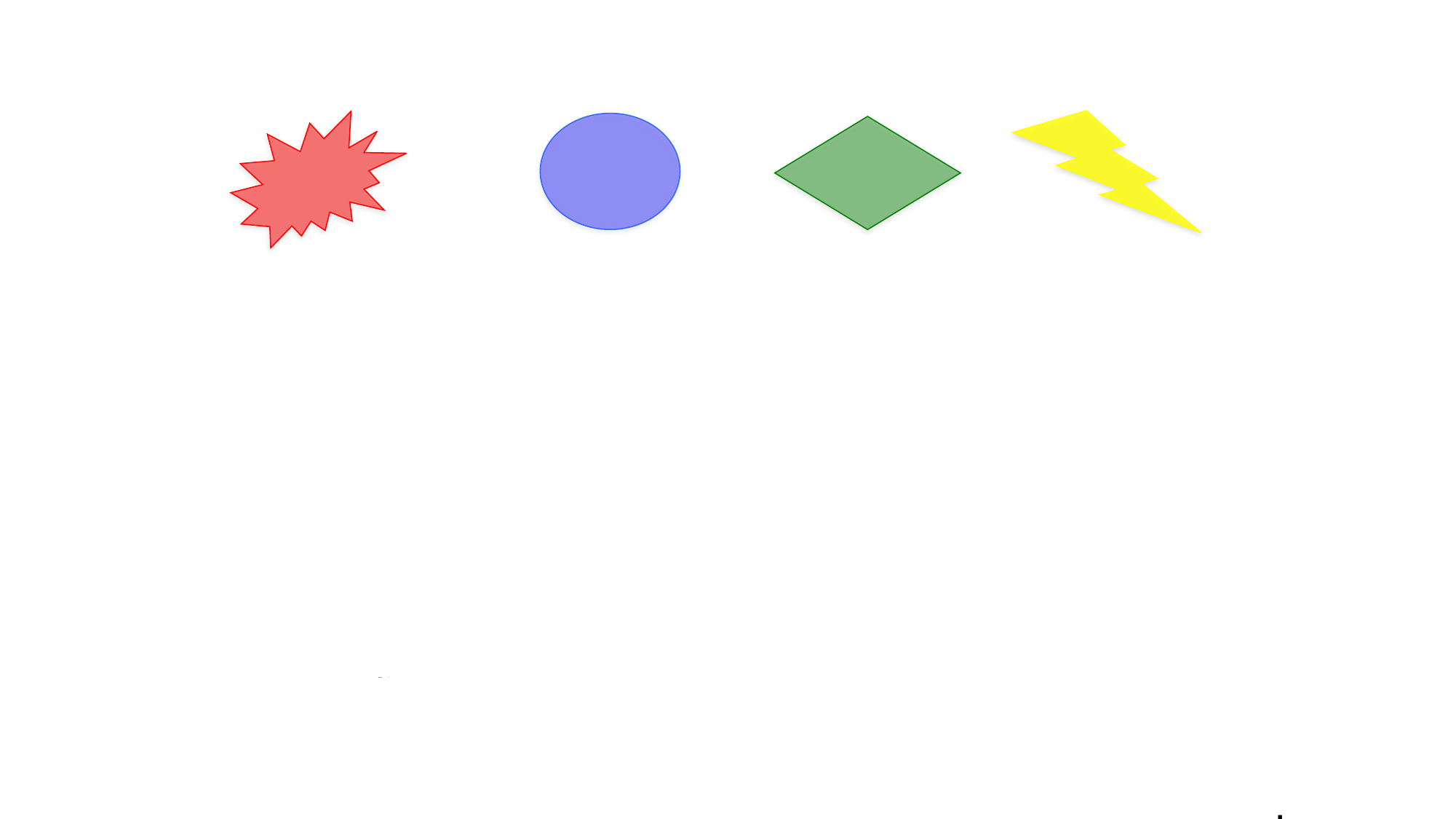

Corresponding
Alt-Interior
Alt-Exterior
Vertical

Corresponding
Alt-Interior
Alt-Exterior
Vertical
Corresponding
Alt-Interior
Alt-Exterior
Vertical
Corresponding
Alt-Interior
Alt-Exterior
Vertical
Corresponding
Alt-Interior
Alt-Exterior
Corresponding
Alt-Interior
Alt-Exterior
Vertical
Corresponding
Alt-Interior
Alt-Exterior
Vertical
Corresponding
Alt-Interior
Alt-Exterior
Vertical
Corresponding
Alt-Exterior
Vertical
Alt-Exterior